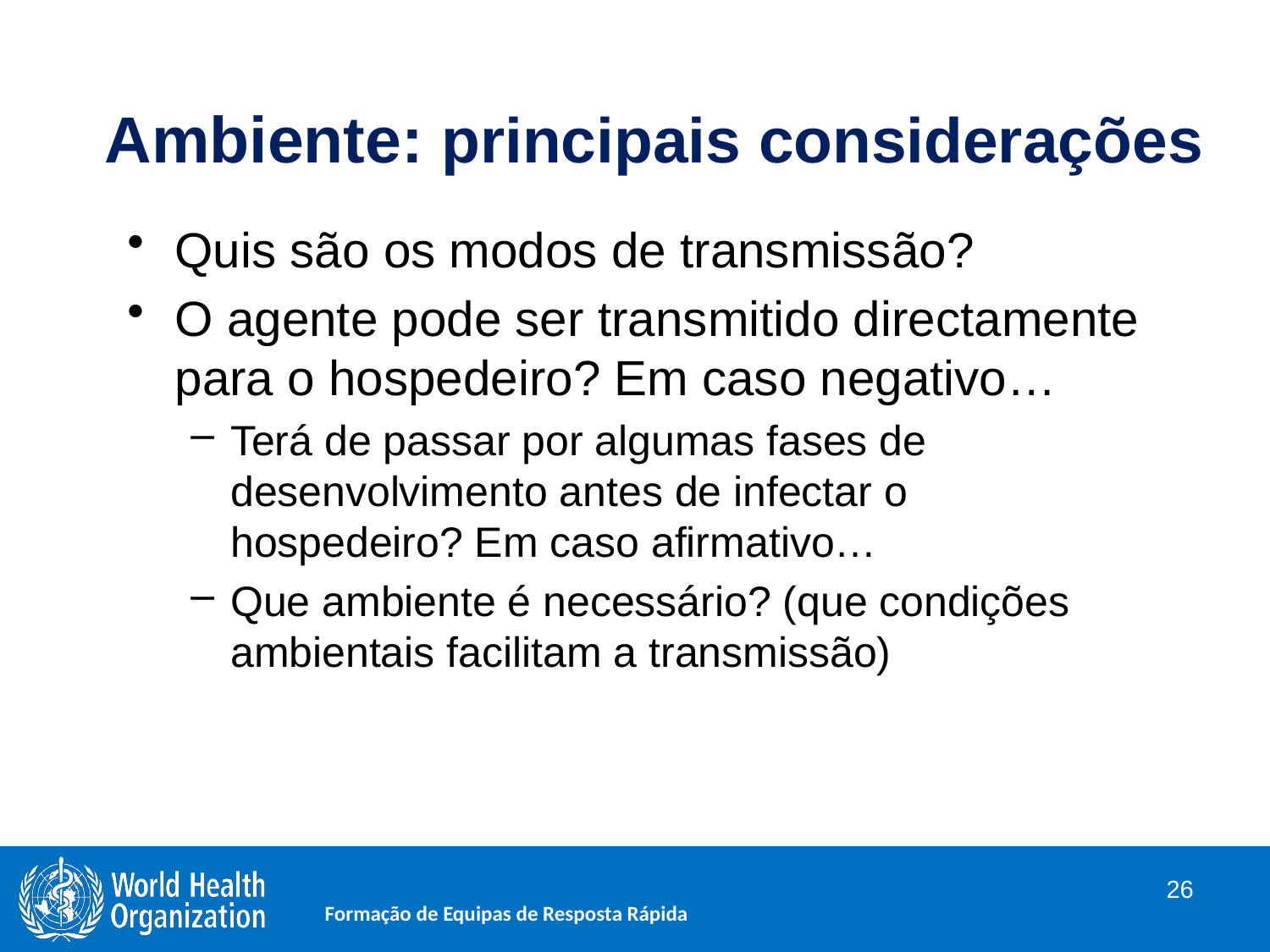

# Ambiente: principais considerações
Quis são os modos de transmissão?
O agente pode ser transmitido directamente para o hospedeiro? Em caso negativo…
Terá de passar por algumas fases de desenvolvimento antes de infectar o hospedeiro? Em caso afirmativo…
Que ambiente é necessário? (que condições ambientais facilitam a transmissão)

26